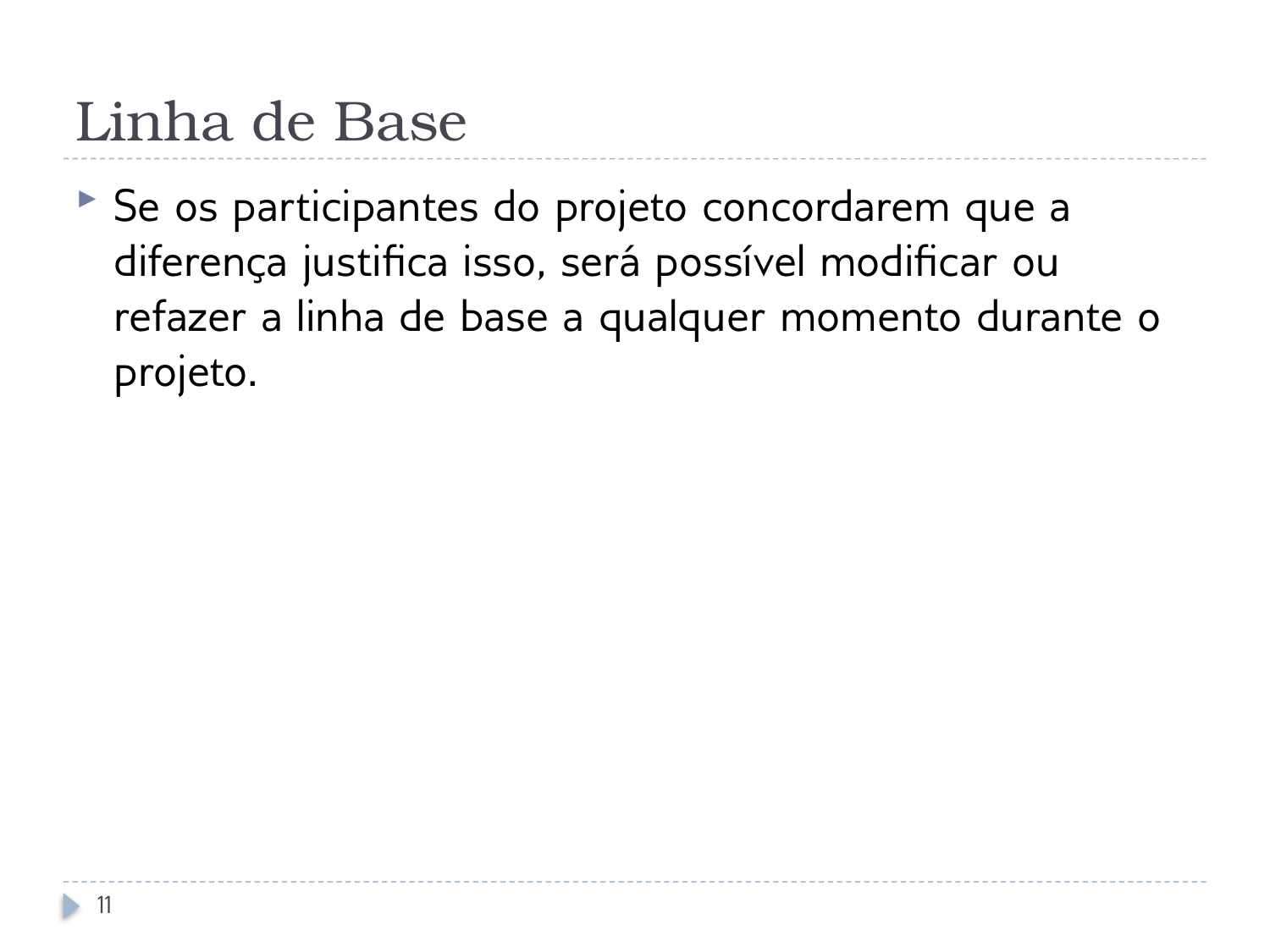

# Linha de Base
Se os participantes do projeto concordarem que a diferença justifica isso, será possível modificar ou refazer a linha de base a qualquer momento durante o projeto.

11